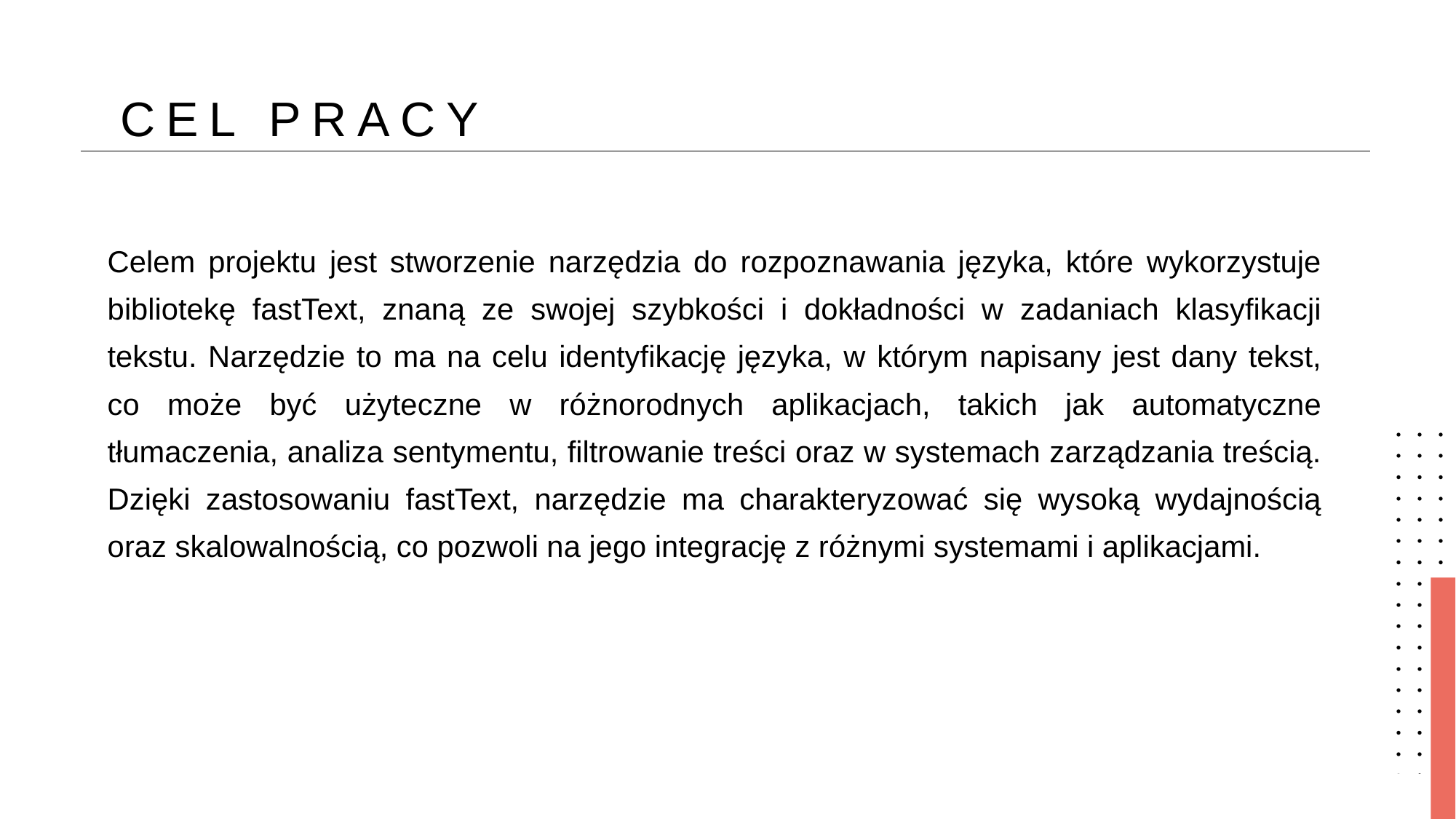

Cel pracy
Celem projektu jest stworzenie narzędzia do rozpoznawania języka, które wykorzystuje bibliotekę fastText, znaną ze swojej szybkości i dokładności w zadaniach klasyfikacji tekstu. Narzędzie to ma na celu identyfikację języka, w którym napisany jest dany tekst, co może być użyteczne w różnorodnych aplikacjach, takich jak automatyczne tłumaczenia, analiza sentymentu, filtrowanie treści oraz w systemach zarządzania treścią. Dzięki zastosowaniu fastText, narzędzie ma charakteryzować się wysoką wydajnością oraz skalowalnością, co pozwoli na jego integrację z różnymi systemami i aplikacjami.